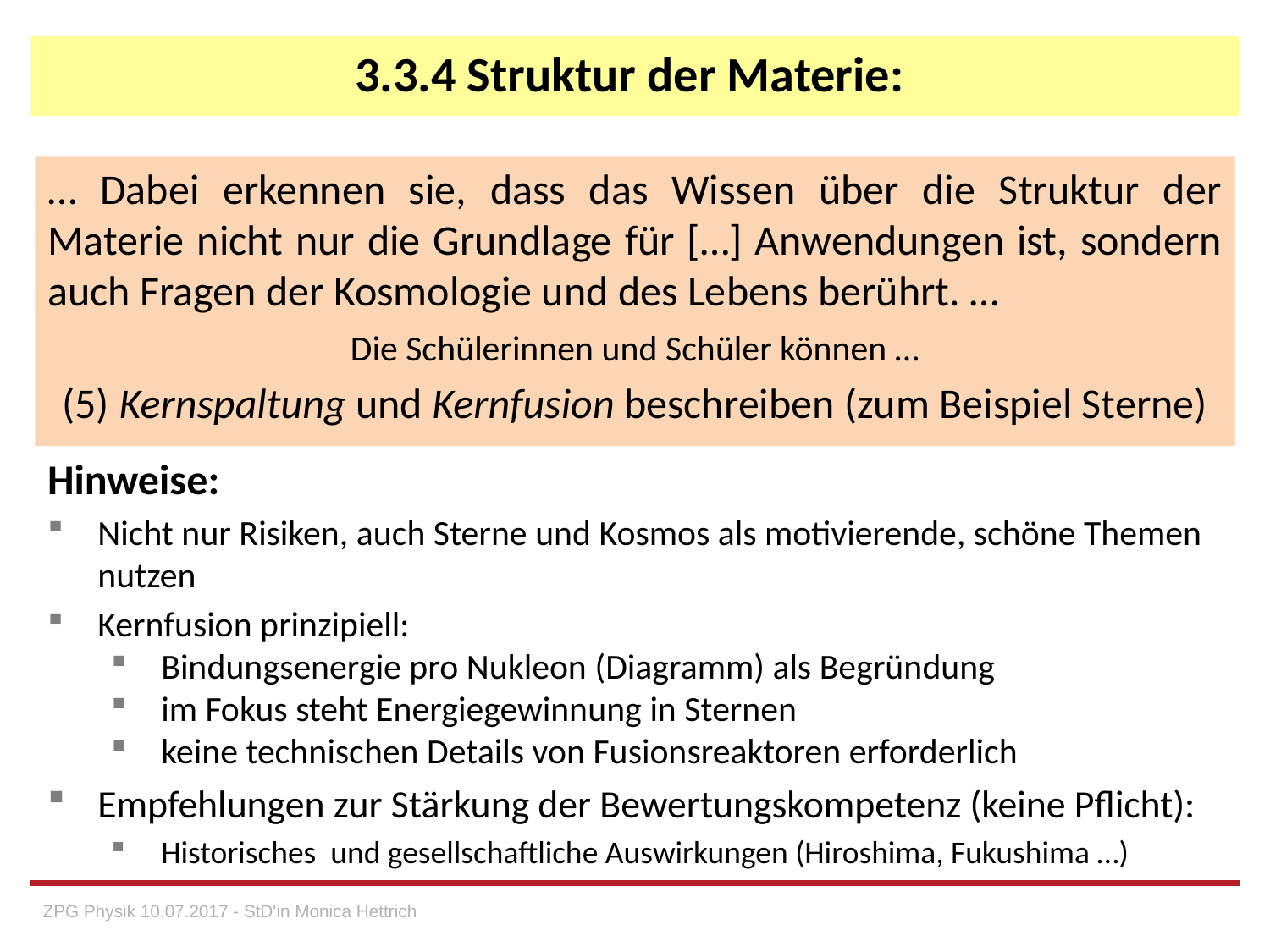

# 3.3.4 Struktur der Materie:
… Dabei erkennen sie, dass das Wissen über die Struktur der Materie nicht nur die Grundlage für […] Anwendungen ist, sondern auch Fragen der Kosmologie und des Lebens berührt. …
Die Schülerinnen und Schüler können …
(5) Kernspaltung und Kernfusion beschreiben (zum Beispiel Sterne)
Hinweise:
Nicht nur Risiken, auch Sterne und Kosmos als motivierende, schöne Themen nutzen
Kernfusion prinzipiell:
Bindungsenergie pro Nukleon (Diagramm) als Begründung
im Fokus steht Energiegewinnung in Sternen
keine technischen Details von Fusionsreaktoren erforderlich
Empfehlungen zur Stärkung der Bewertungskompetenz (keine Pflicht):
Historisches  und gesellschaftliche Auswirkungen (Hiroshima, Fukushima …)

ZPG Physik 10.07.2017 - StD'in Monica Hettrich